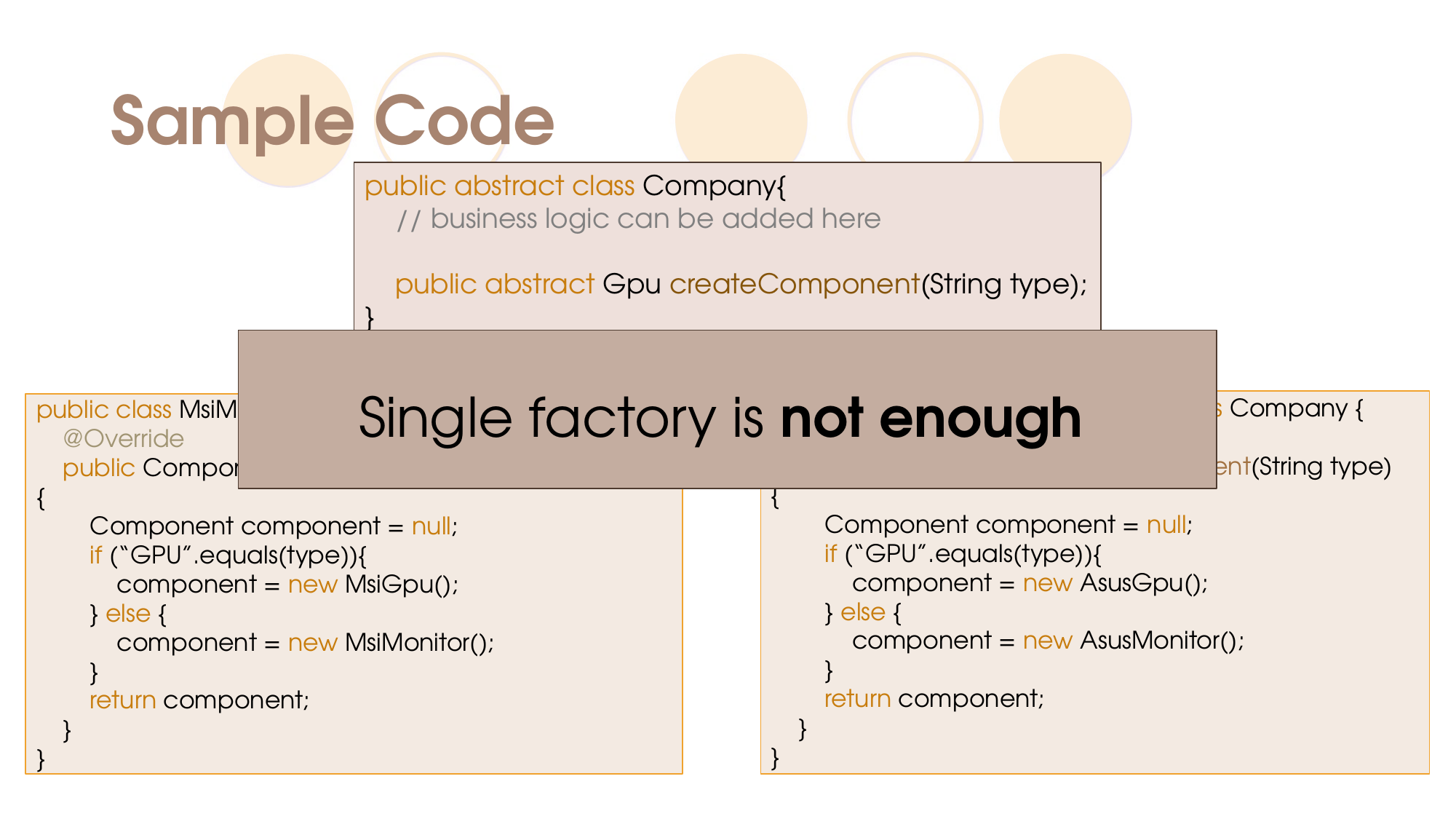

# Sample Code

public abstract class Company{
    // business logic can be added here

    public abstract Gpu createComponent(String type);
}

Single factory is not enough
public class AsusManufacturer extends Company {
    @Override
    public Component createComponent(String type) {
        Component component = null;
        if (“GPU”.equals(type)){
            component = new AsusGpu();
        } else {
            component = new AsusMonitor();
        }
        return component;
    }
}
public class MsiManufacturer extends Company {
    @Override
    public Component createComponent(String type) {
        Component component = null;
        if (“GPU”.equals(type)){
            component = new MsiGpu();
        } else {
            component = new MsiMonitor();
        }
        return component;
    }
}